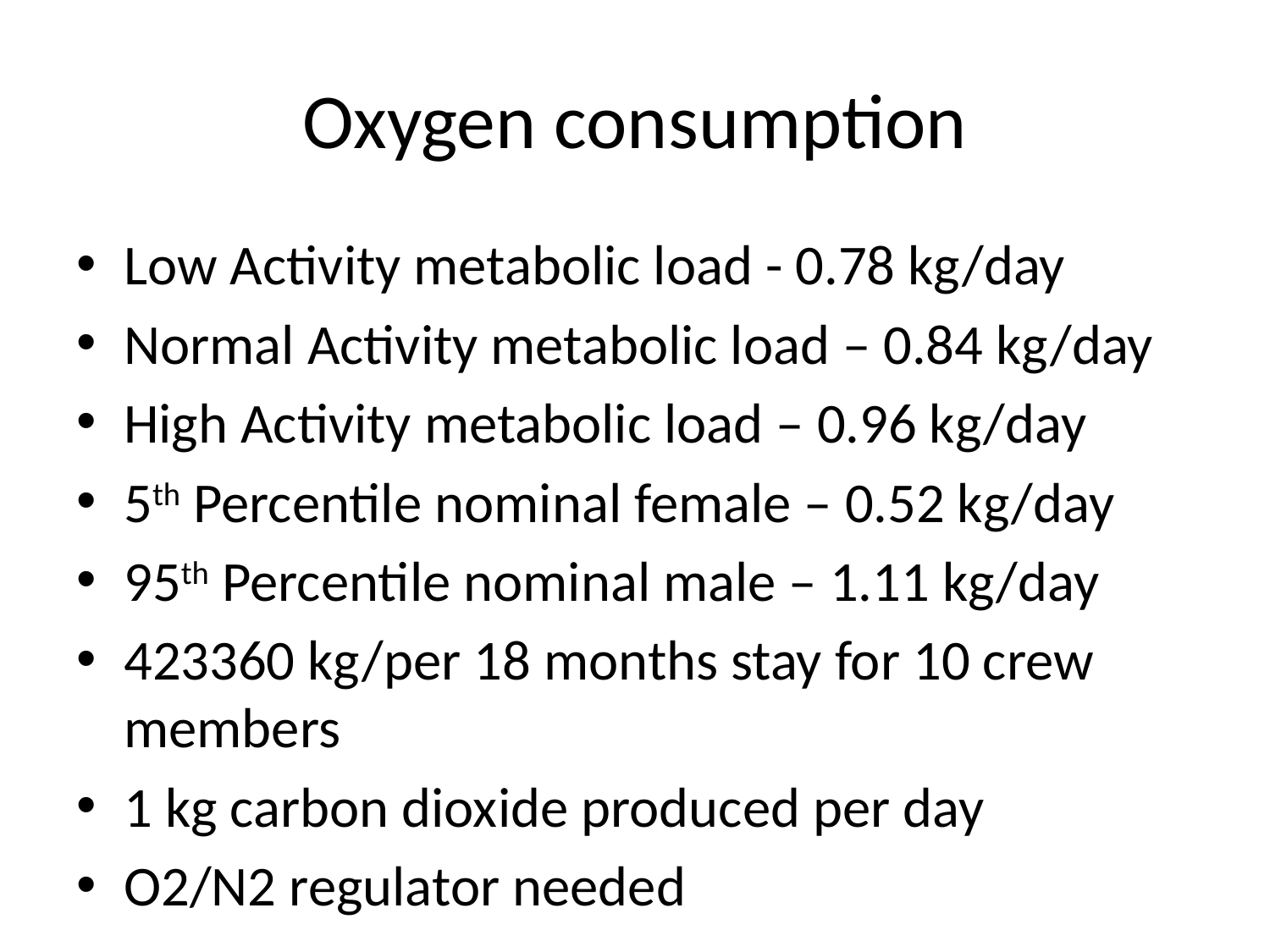

# Oxygen consumption
Low Activity metabolic load - 0.78 kg/day
Normal Activity metabolic load – 0.84 kg/day
High Activity metabolic load – 0.96 kg/day
5th Percentile nominal female – 0.52 kg/day
95th Percentile nominal male – 1.11 kg/day
423360 kg/per 18 months stay for 10 crew members
1 kg carbon dioxide produced per day
O2/N2 regulator needed